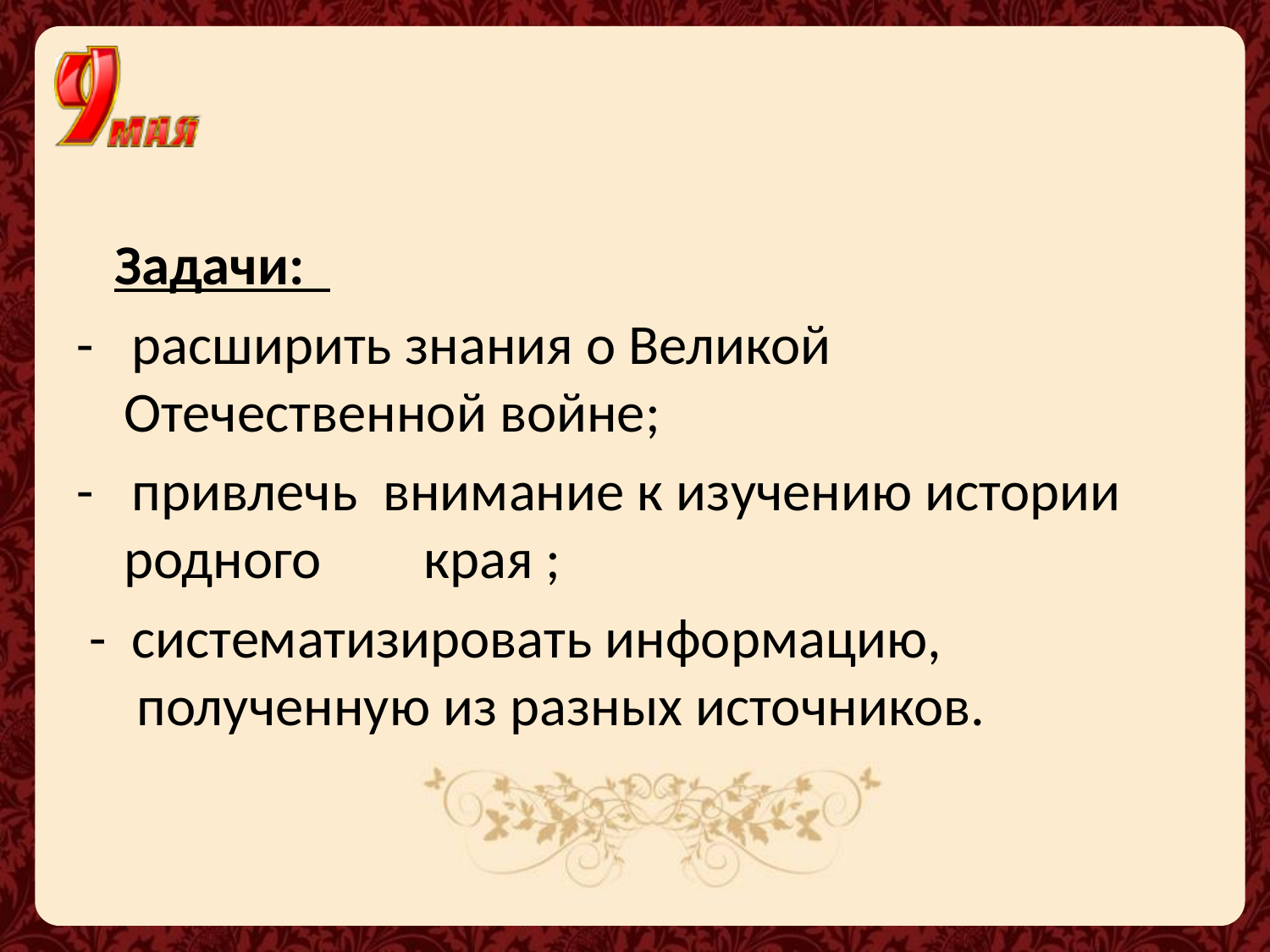

#
   Задачи:
-   расширить знания о Великой             Отечественной войне;
-   привлечь  внимание к изучению истории родного        края ;
 -  систематизировать информацию,                     полученную из разных источников.